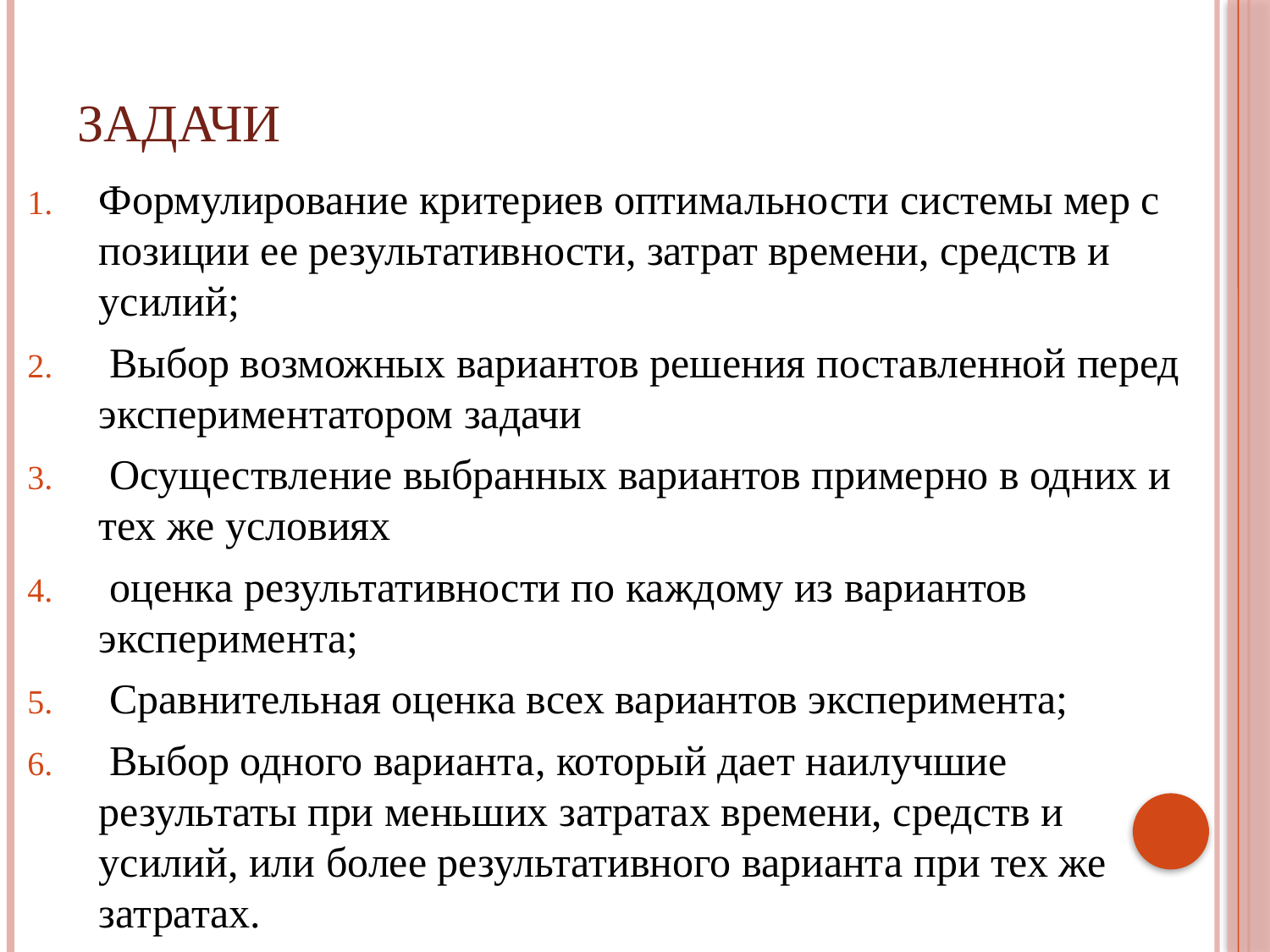

# Задачи
Формулирование критериев оптимальности системы мер с позиции ее результативности, затрат времени, средств и усилий;
 Выбор возможных вариантов решения поставленной перед экспериментатором задачи
 Осуществление выбранных вариантов примерно в одних и тех же условиях
 оценка результативности по каждому из вариантов эксперимента;
 Сравнительная оценка всех вариантов эксперимента;
 Выбор одного варианта, который дает наилучшие результаты при меньших затратах времени, средств и усилий, или более результативного варианта при тех же затратах.